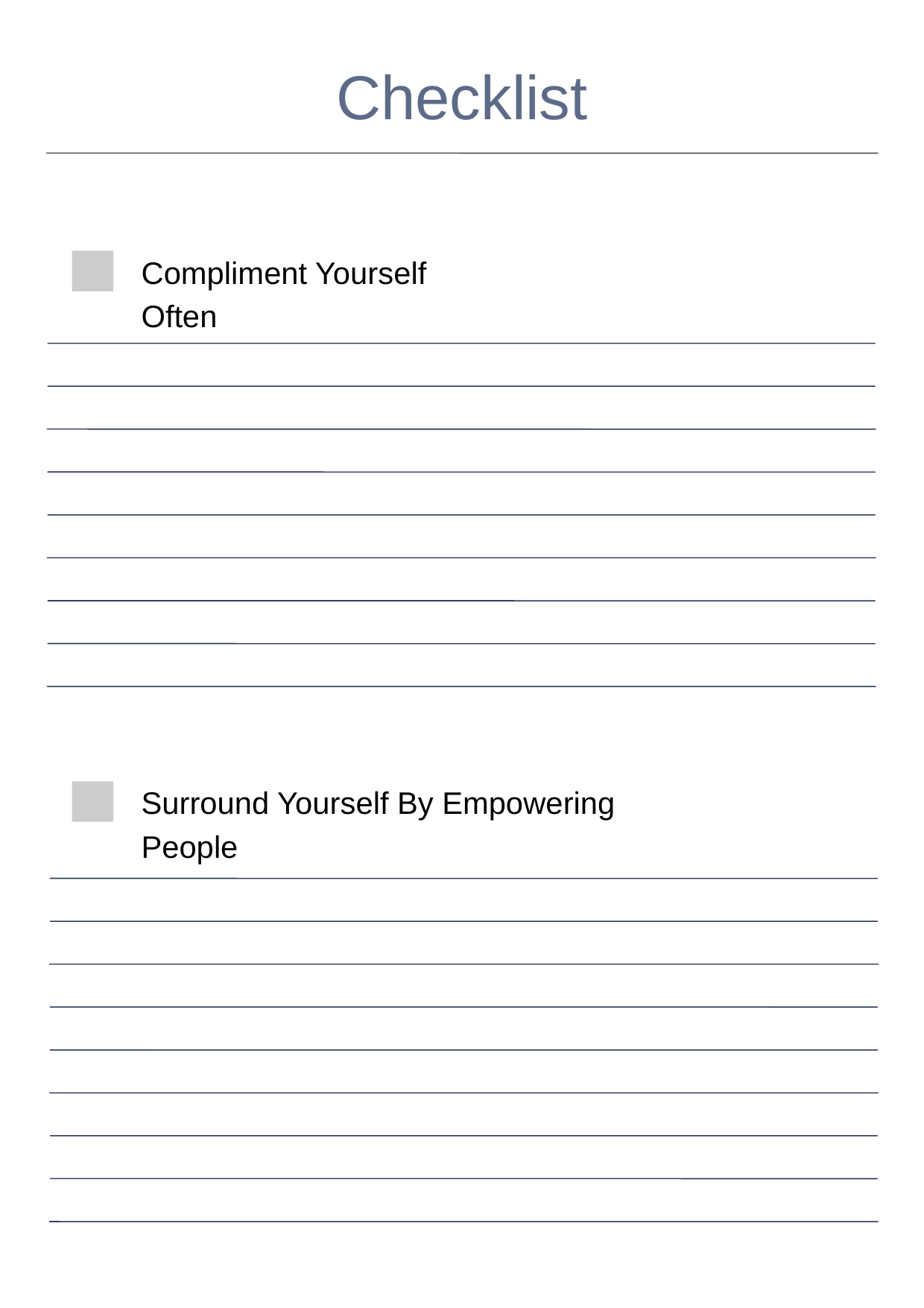

Checklist

Compliment Yourself Often

Surround Yourself By Empowering People